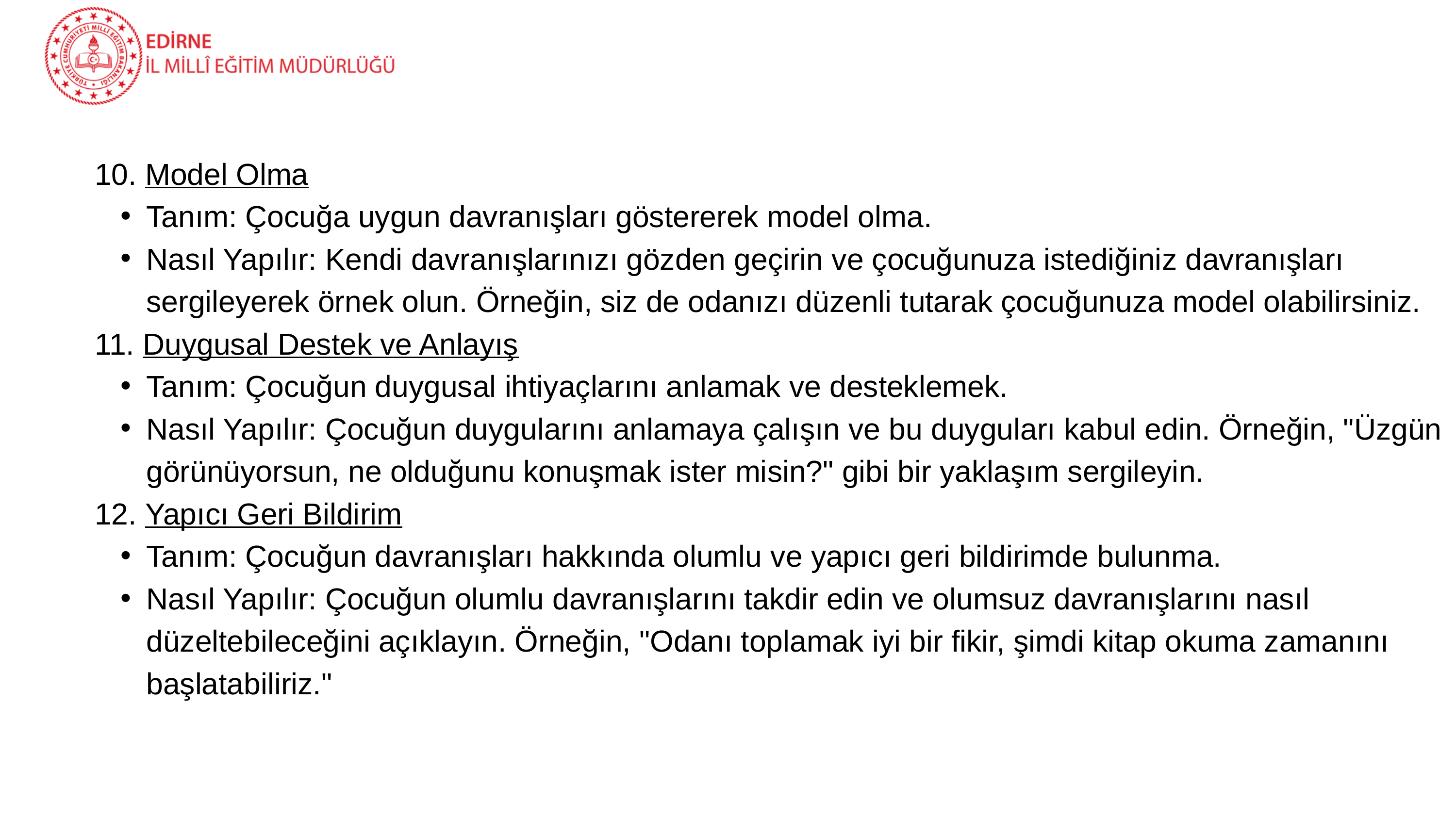

10. Model Olma
Tanım: Çocuğa uygun davranışları göstererek model olma.
Nasıl Yapılır: Kendi davranışlarınızı gözden geçirin ve çocuğunuza istediğiniz davranışları sergileyerek örnek olun. Örneğin, siz de odanızı düzenli tutarak çocuğunuza model olabilirsiniz.
11. Duygusal Destek ve Anlayış
Tanım: Çocuğun duygusal ihtiyaçlarını anlamak ve desteklemek.
Nasıl Yapılır: Çocuğun duygularını anlamaya çalışın ve bu duyguları kabul edin. Örneğin, "Üzgün görünüyorsun, ne olduğunu konuşmak ister misin?" gibi bir yaklaşım sergileyin.
12. Yapıcı Geri Bildirim
Tanım: Çocuğun davranışları hakkında olumlu ve yapıcı geri bildirimde bulunma.
Nasıl Yapılır: Çocuğun olumlu davranışlarını takdir edin ve olumsuz davranışlarını nasıl düzeltebileceğini açıklayın. Örneğin, "Odanı toplamak iyi bir fikir, şimdi kitap okuma zamanını başlatabiliriz."